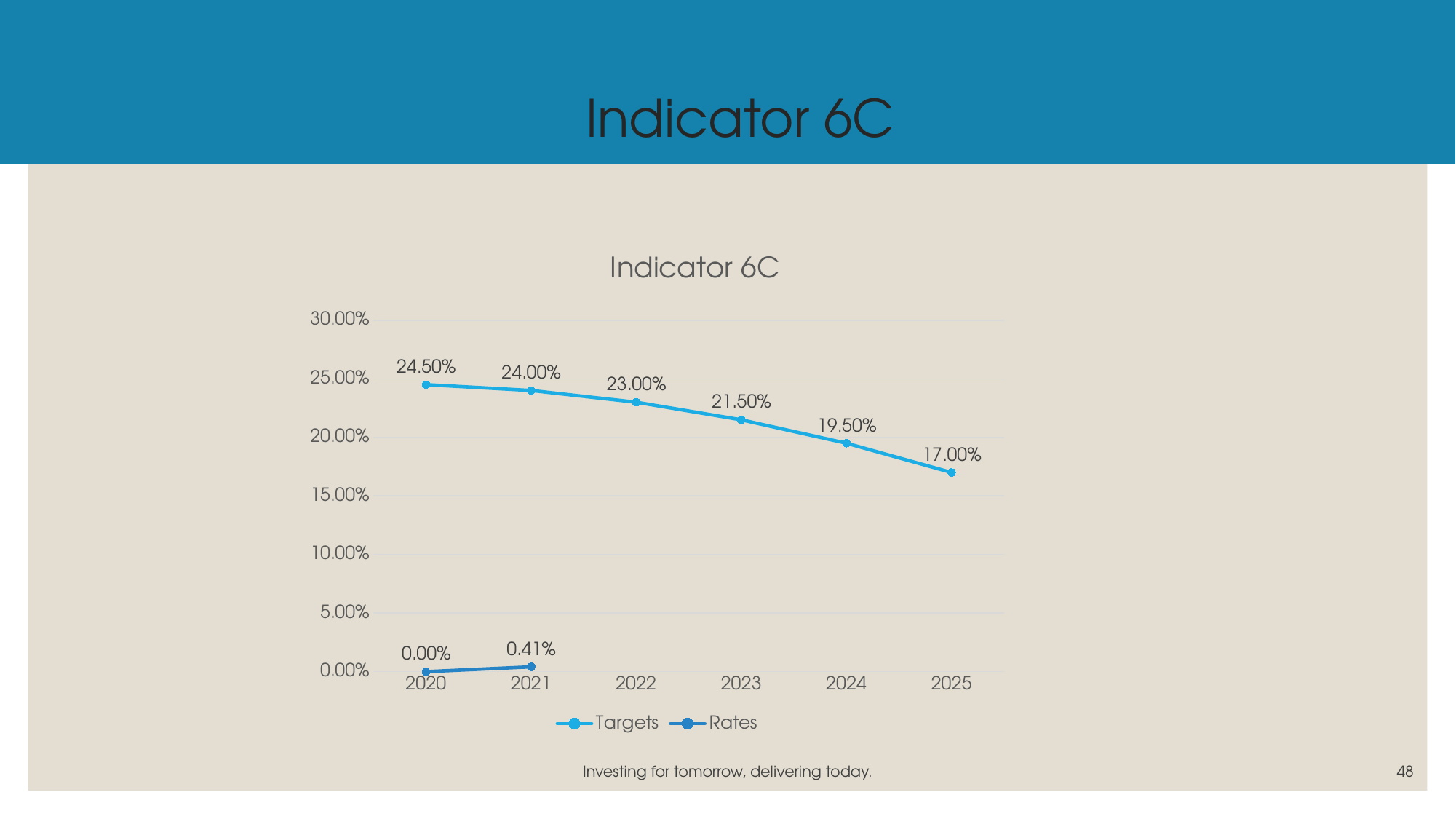

# Indicator 6C

### Chart: Indicator 6C

| Category | Targets | Rates |
|---|---|---|
| 2020 | 0.245 | 0.0 |
| 2021 | 0.24 | 0.0041 |
| 2022 | 0.23 | None |
| 2023 | 0.215 | None |
| 2024 | 0.195 | None |
| 2025 | 0.17 | None |
Investing for tomorrow, delivering today.
48